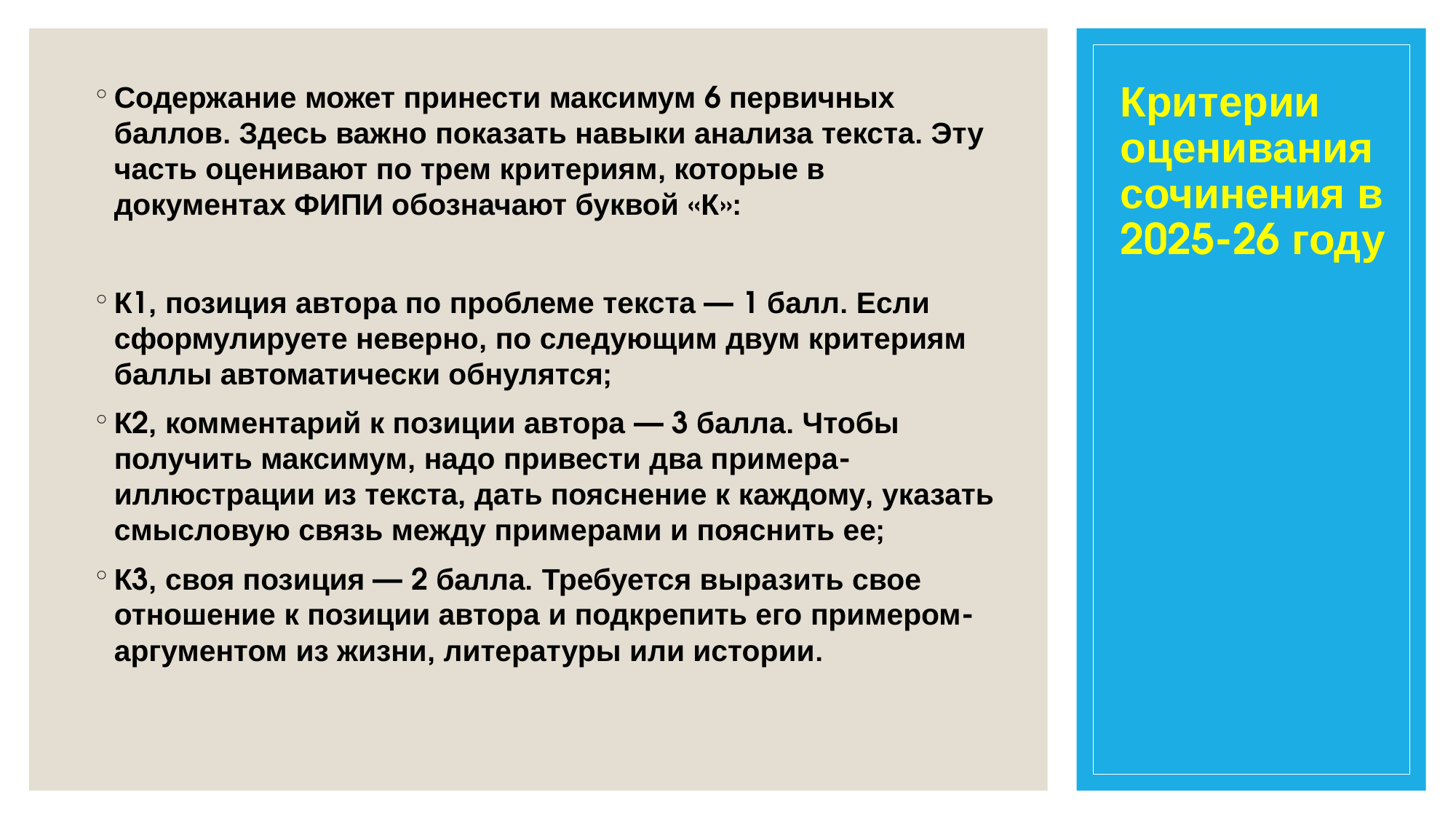

# Критерии оценивания сочинения в 2025-26 году
Содержание может принести максимум 6 первичных баллов. Здесь важно показать навыки анализа текста. Эту часть оценивают по трем критериям, которые в документах ФИПИ обозначают буквой «К»:

К1, позиция автора по проблеме текста — 1 балл. Если сформулируете неверно, по следующим двум критериям баллы автоматически обнулятся;
К2, комментарий к позиции автора — 3 балла. Чтобы получить максимум, надо привести два примера-иллюстрации из текста, дать пояснение к каждому, указать смысловую связь между примерами и пояснить ее;
К3, своя позиция — 2 балла. Требуется выразить свое отношение к позиции автора и подкрепить его примером-аргументом из жизни, литературы или истории.